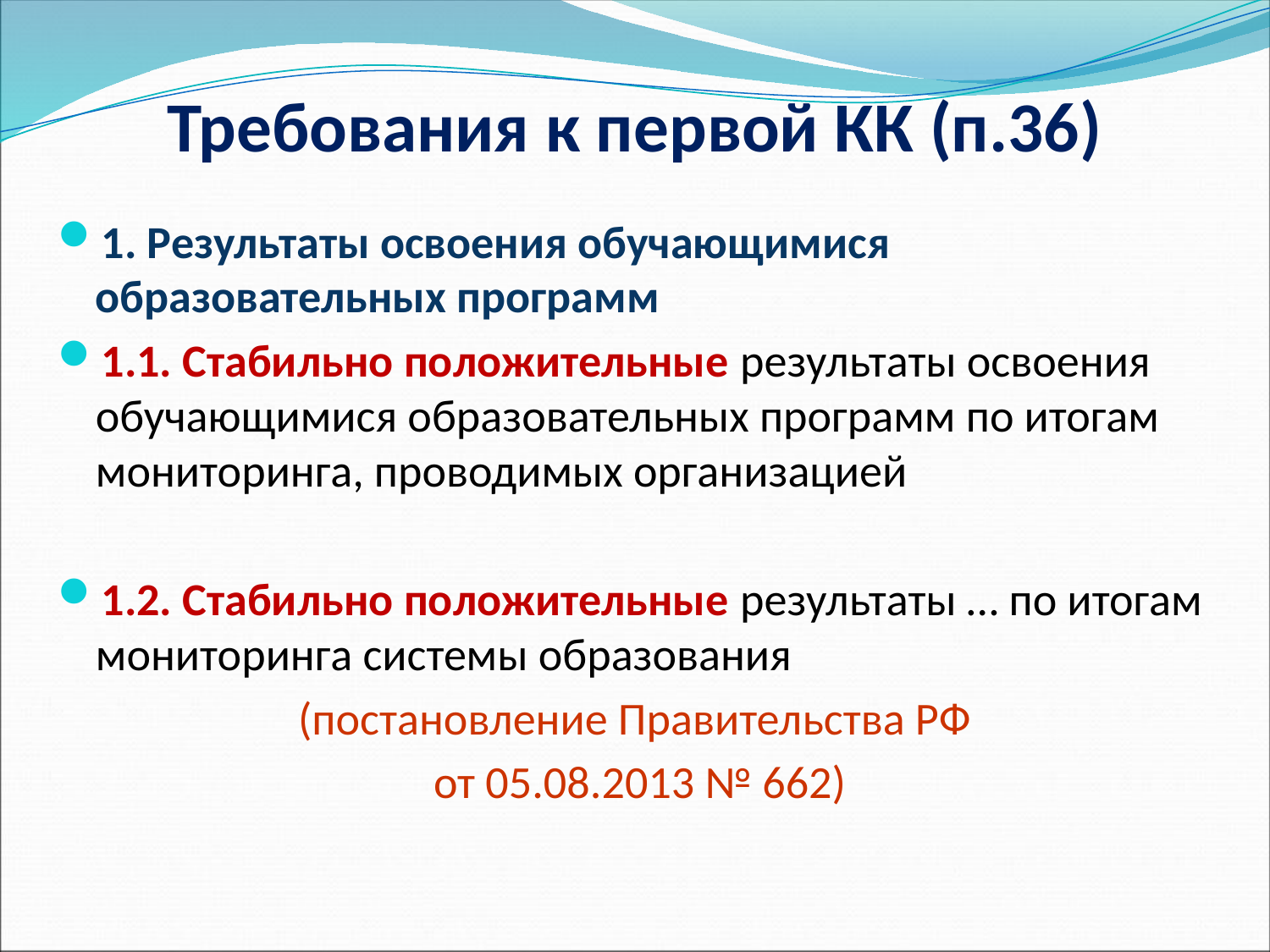

# Требования к первой КК (п.36)
1. Результаты освоения обучающимися образовательных программ
1.1. Стабильно положительные результаты освоения обучающимися образовательных программ по итогам мониторинга, проводимых организацией

1.2. Стабильно положительные результаты … по итогам мониторинга системы образования
(постановление Правительства РФ
 от 05.08.2013 № 662)